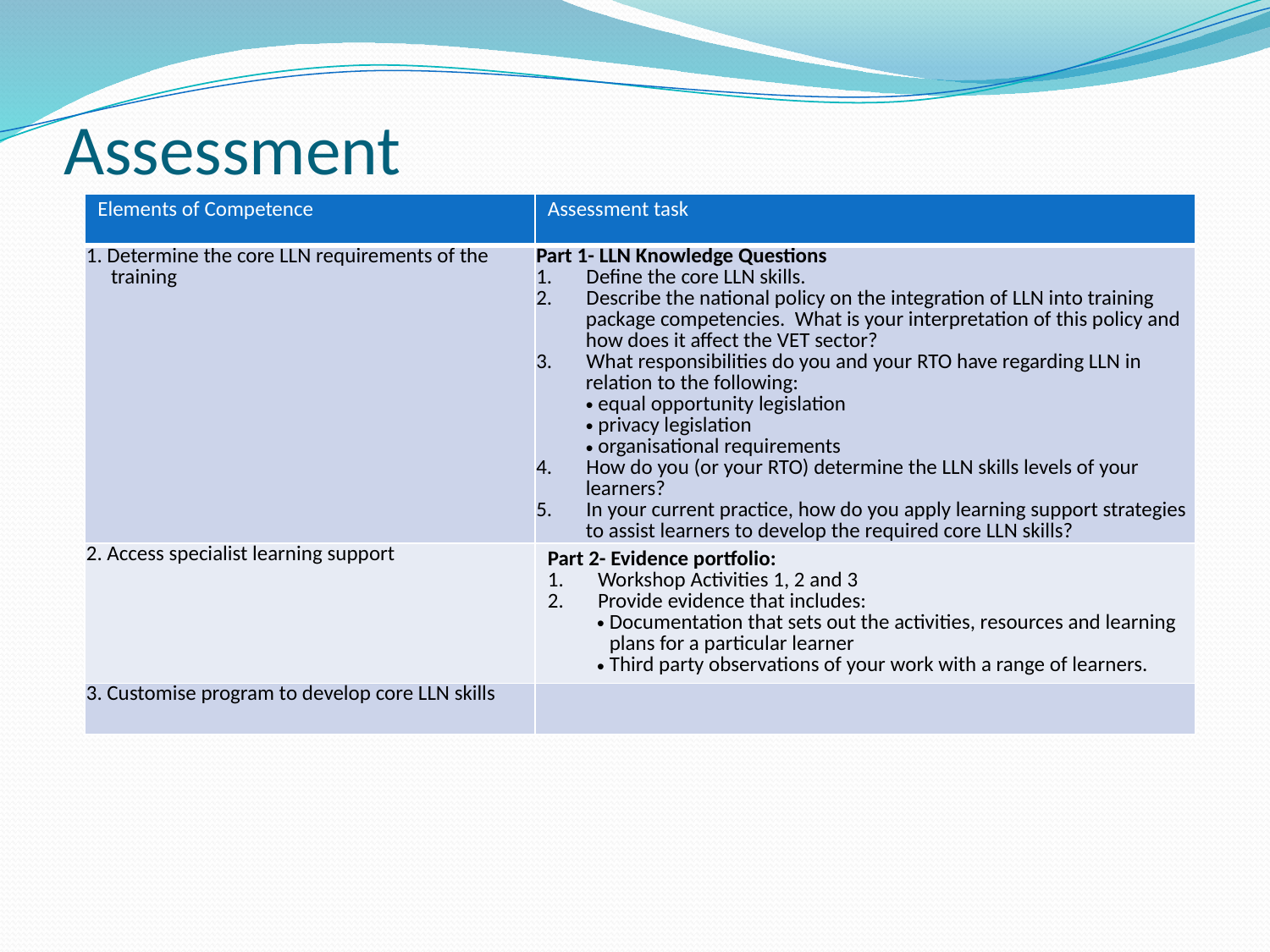

# Assessment
| Elements of Competence | Assessment task |
| --- | --- |
| 1. Determine the core LLN requirements of the training | Part 1- LLN Knowledge Questions 1.       Define the core LLN skills. 2.       Describe the national policy on the integration of LLN into training package competencies. What is your interpretation of this policy and how does it affect the VET sector? 3.       What responsibilities do you and your RTO have regarding LLN in relation to the following: equal opportunity legislation privacy legislation organisational requirements 4.       How do you (or your RTO) determine the LLN skills levels of your learners? 5.       In your current practice, how do you apply learning support strategies to assist learners to develop the required core LLN skills? |
| 2. Access specialist learning support | Part 2- Evidence portfolio: 1.       Workshop Activities 1, 2 and 3 2.       Provide evidence that includes: Documentation that sets out the activities, resources and learning plans for a particular learner Third party observations of your work with a range of learners. |
| 3. Customise program to develop core LLN skills |  |